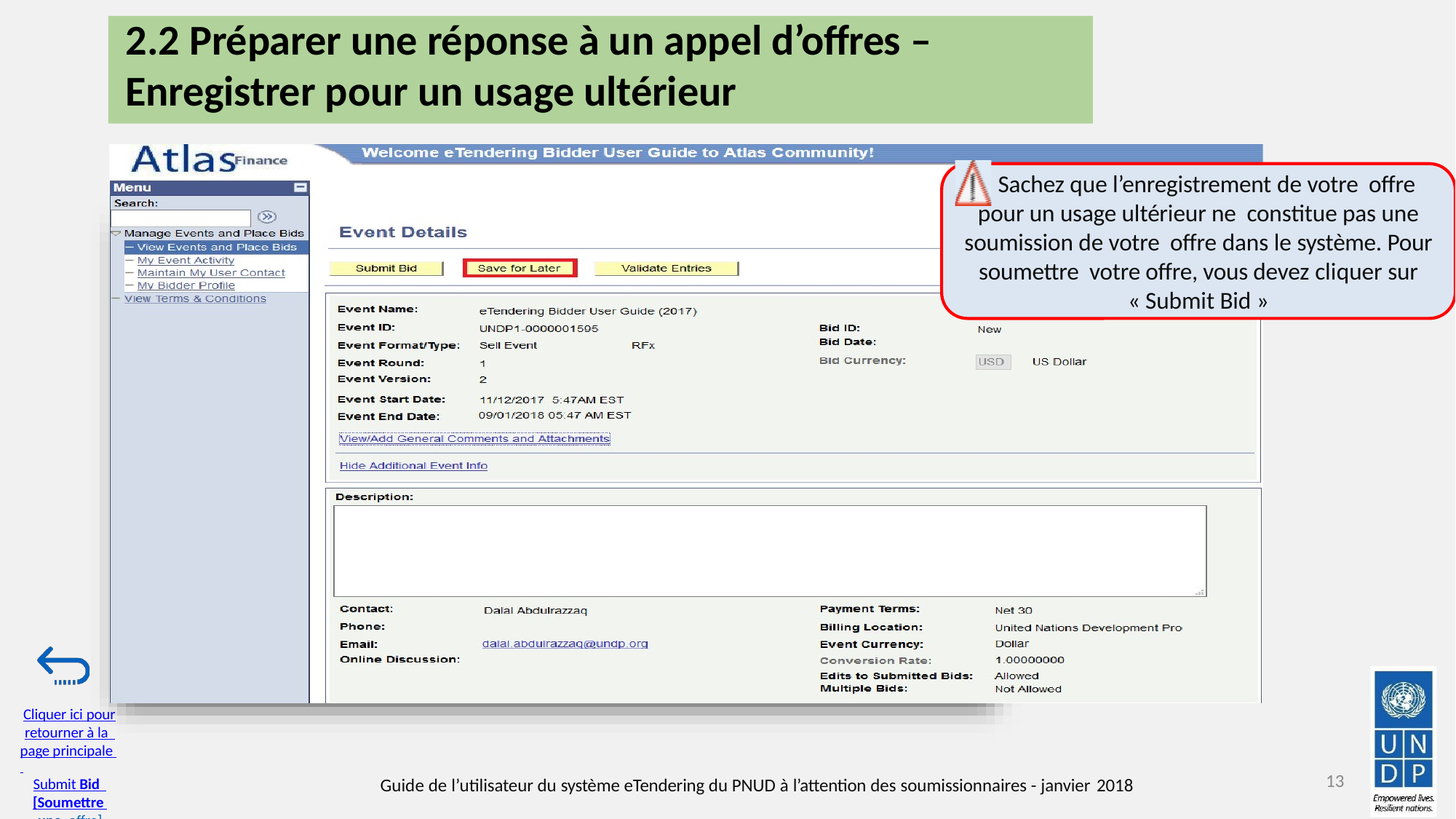

# 2.2 Préparer une réponse à un appel d’offres –
Enregistrer pour un usage ultérieur

       Sachez que l’enregistrement de votre  offre     pour un usage ultérieur ne  constitue pas une soumission de votre  offre dans le système. Pour soumettre  votre offre, vous devez cliquer sur « Submit Bid »

Cliquer ici pour
retourner à la  page principale  Submit Bid  [Soumettre une  offre]
13
Guide de l’utilisateur du système eTendering du PNUD à l’attention des soumissionnaires - janvier 2018